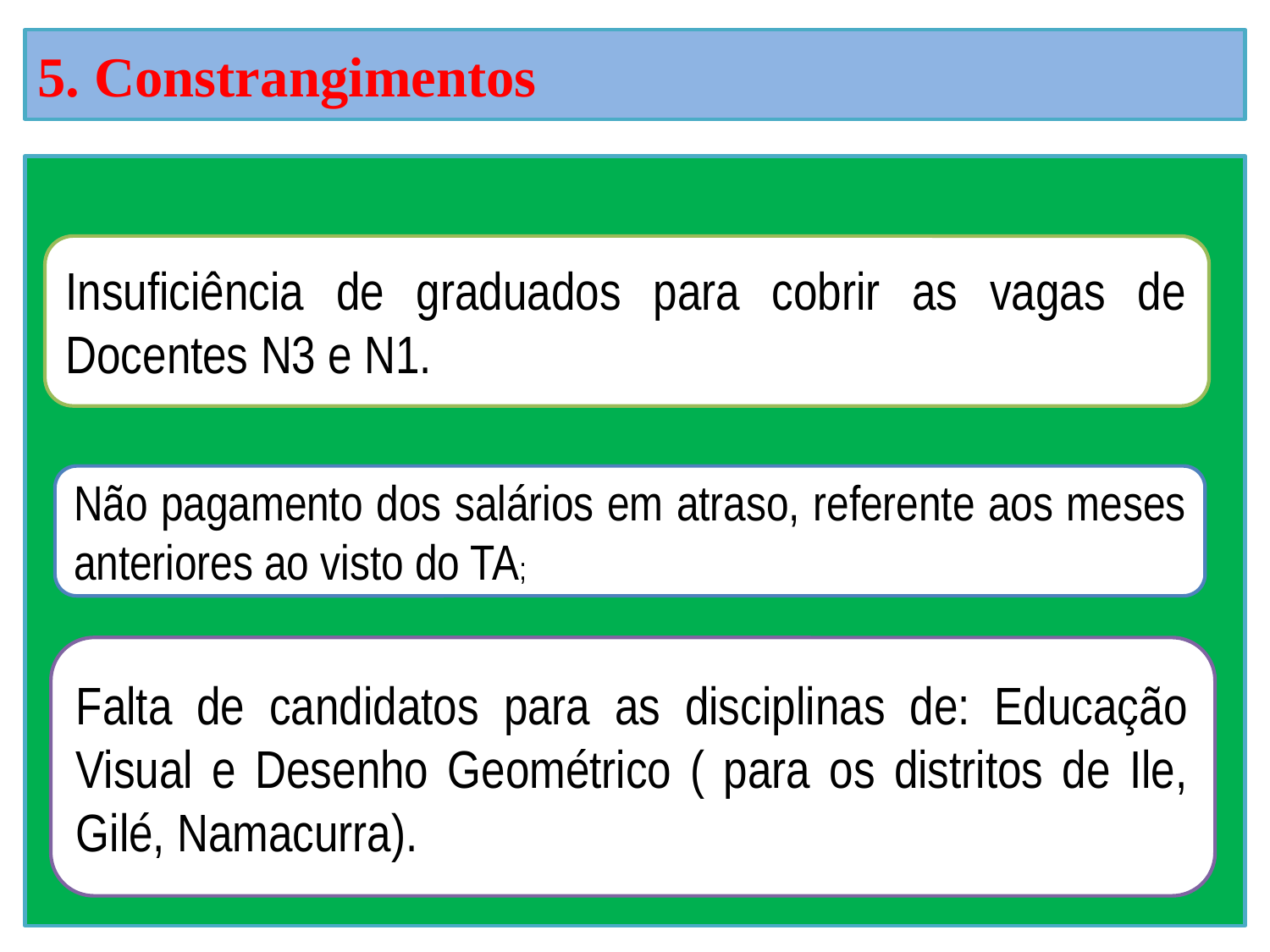

5. Constrangimentos
#

Insuficiência de graduados para cobrir as vagas de Docentes N3 e N1.

Cerimónia de abertura FNJDE-Tete 2013
Não pagamento dos salários em atraso, referente aos meses anteriores ao visto do TA;

Falta de candidatos para as disciplinas de: Educação Visual e Desenho Geométrico ( para os distritos de Ile, Gilé, Namacurra).